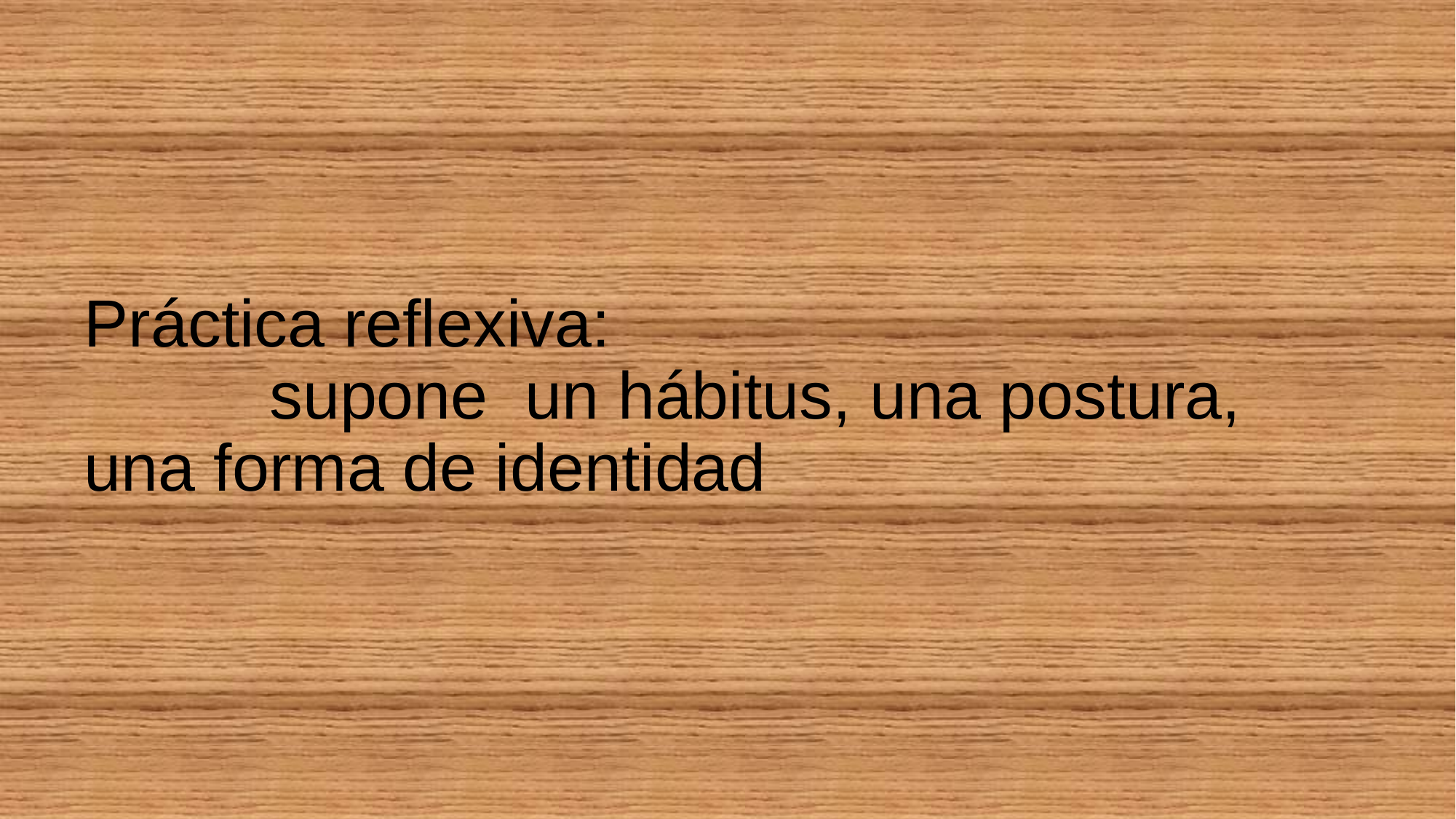

# Práctica reflexiva: supone  un hábitus, una postura, una forma de identidad